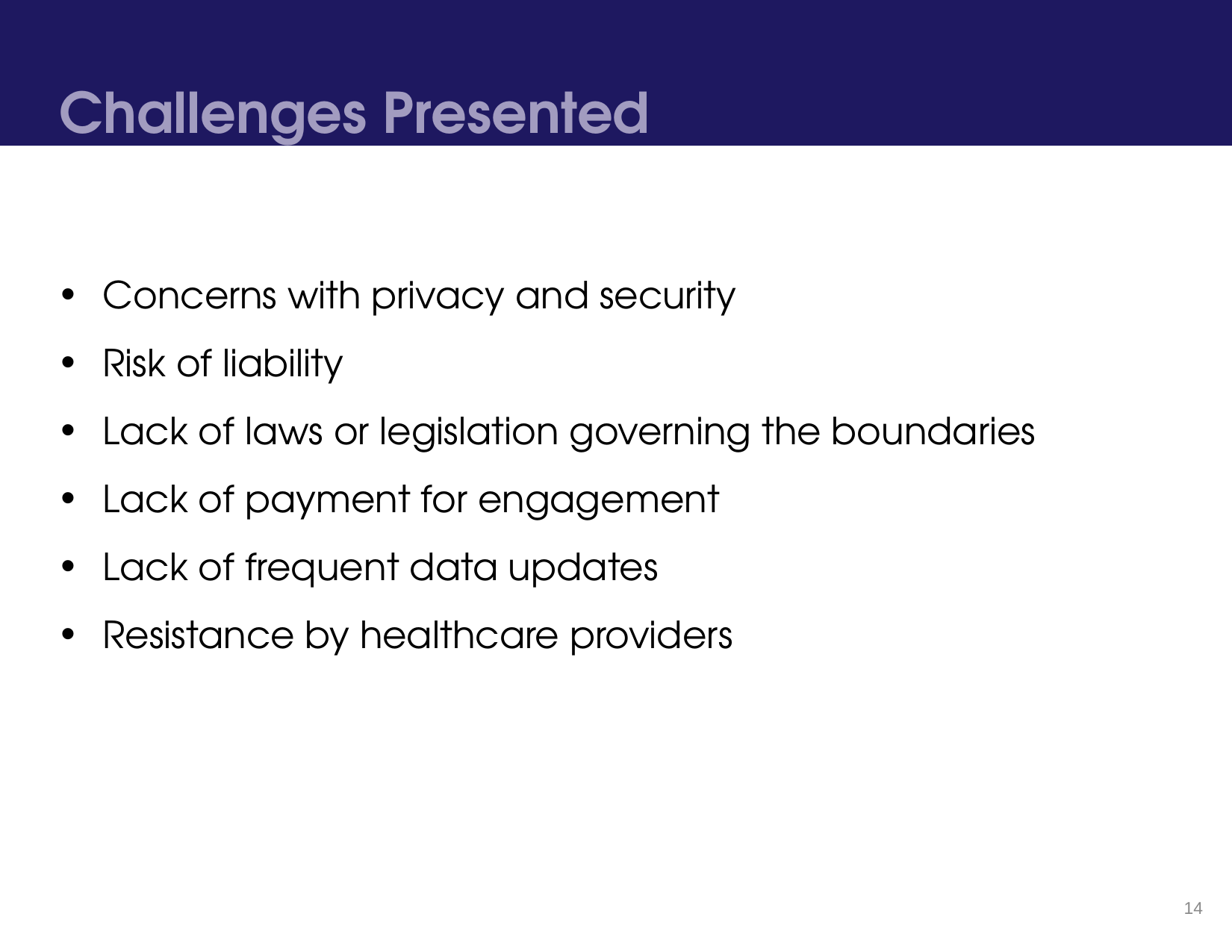

# Challenges Presented
Concerns with privacy and security
Risk of liability
Lack of laws or legislation governing the boundaries
Lack of payment for engagement
Lack of frequent data updates
Resistance by healthcare providers

14